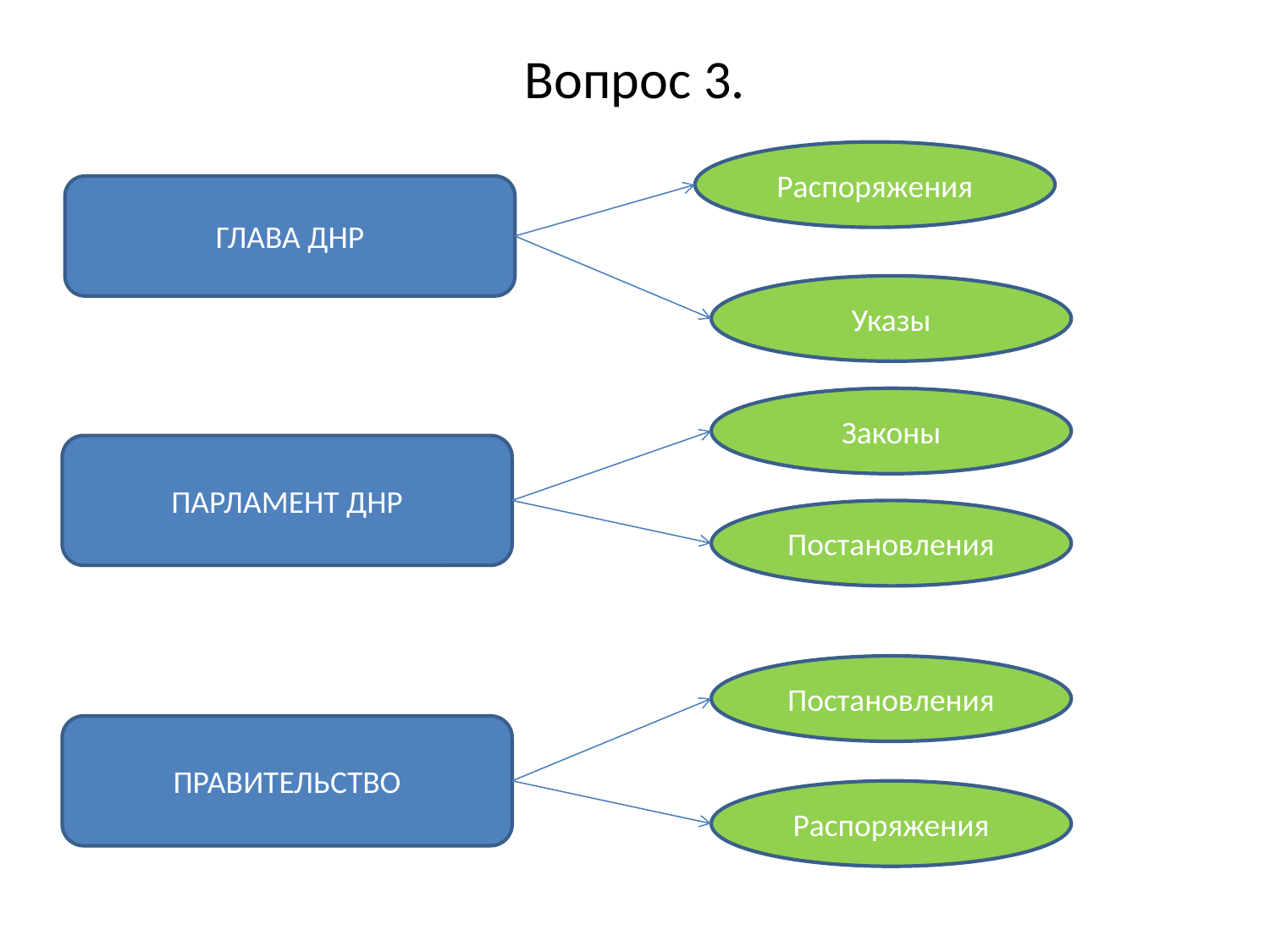

# Вопрос 3.
Распоряжения
ГЛАВА ДНР
Глава ДНР
Указы
Законы
ПАРЛАМЕНТ ДНР
Постановления
Постановления
ПРАВИТЕЛЬСТВО
Распоряжения